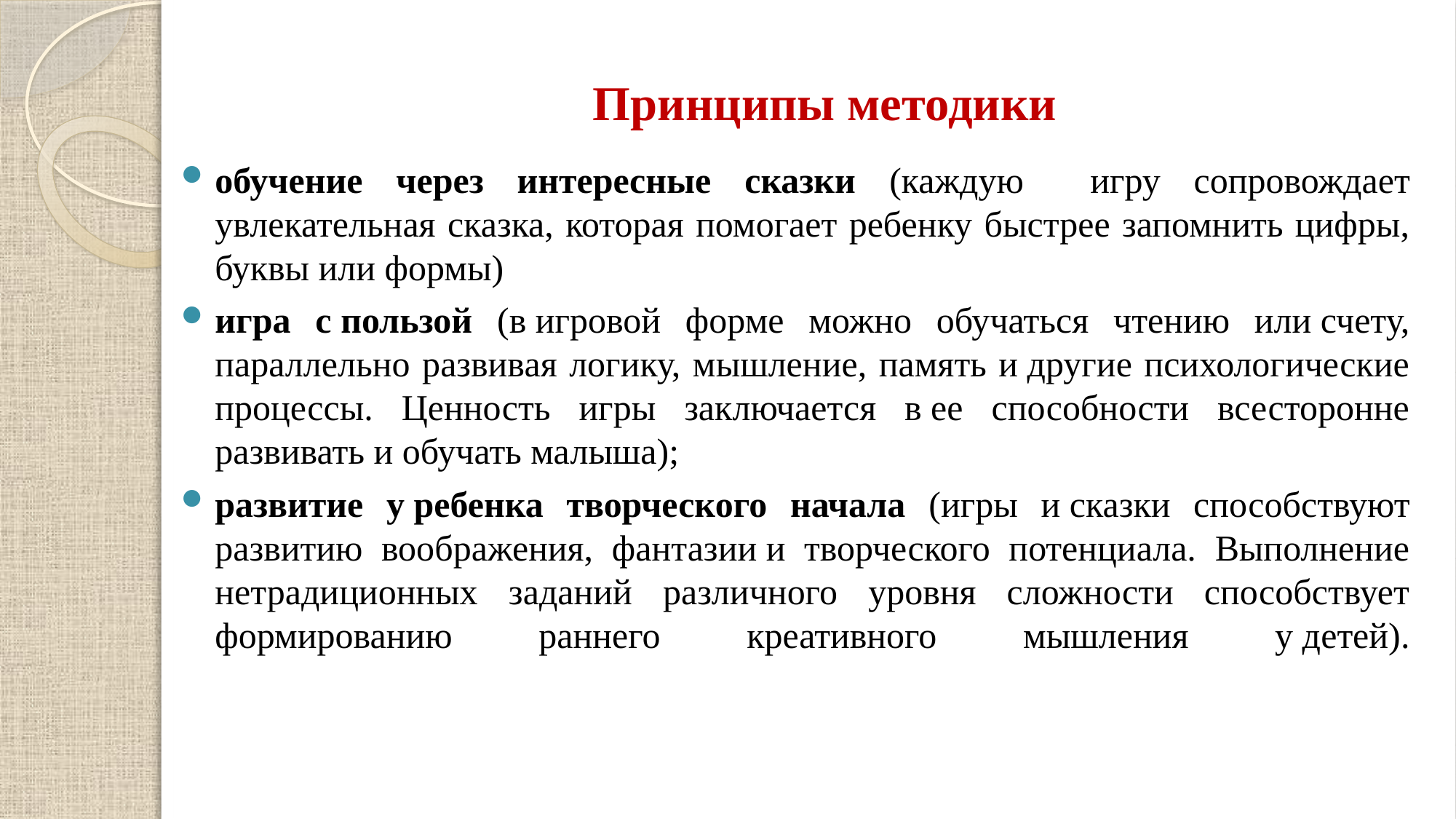

# Принципы методики
обучение через интересные сказки (каждую  игру сопровождает увлекательная сказка, которая помогает ребенку быстрее запомнить цифры, буквы или формы)
игра с пользой (в игровой форме можно обучаться чтению или счету, параллельно развивая логику, мышление, память и другие психологические процессы. Ценность игры заключается в ее способности всесторонне развивать и обучать малыша);
развитие у ребенка творческого начала (игры и сказки способствуют развитию воображения, фантазии и творческого потенциала. Выполнение нетрадиционных заданий различного уровня сложности способствует формированию раннего креативного мышления у детей).